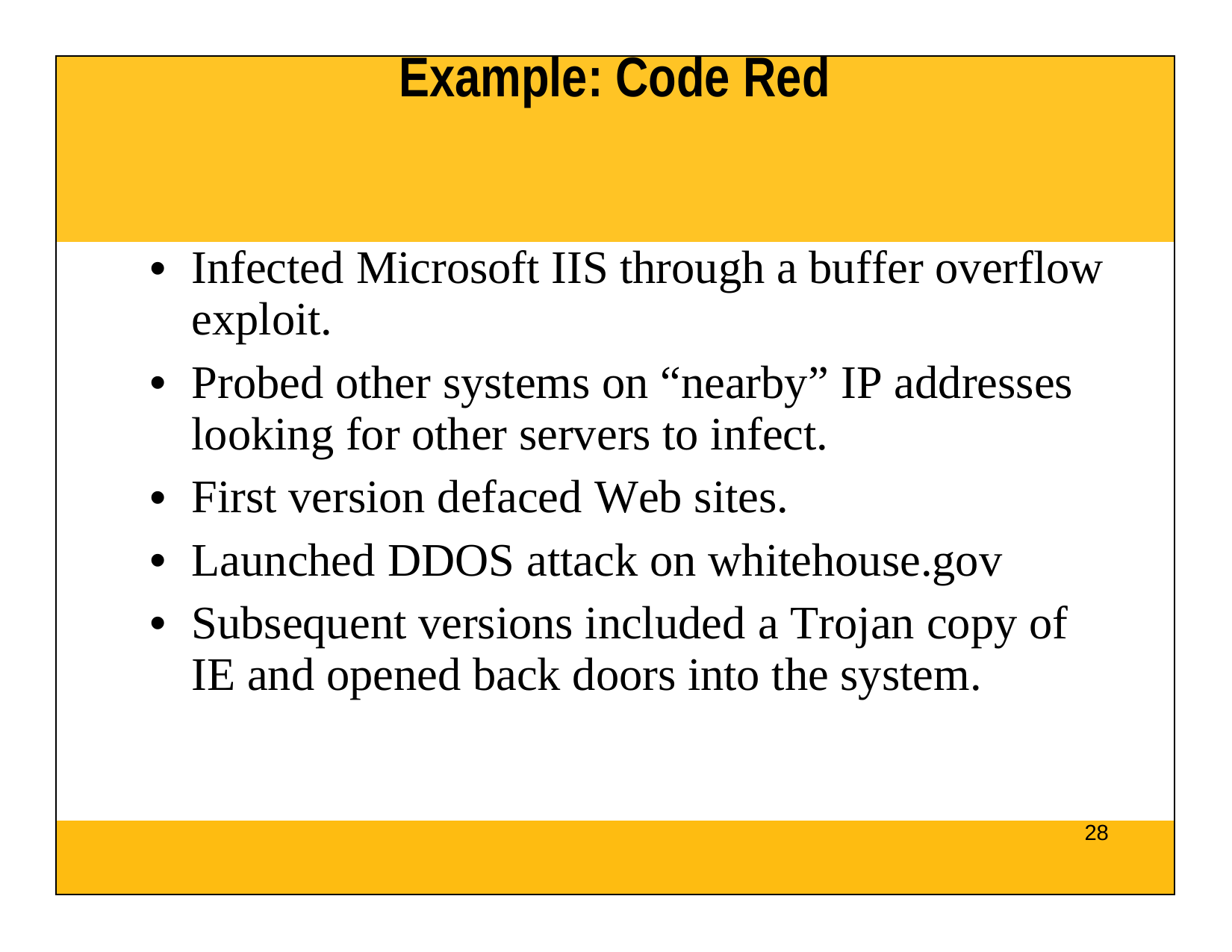

| Example: Code Red |
| --- |
| Infected Microsoft IIS through a buffer overflow exploit. Probed other systems on “nearby” IP addresses looking for other servers to infect. First version defaced Web sites. Launched DDOS attack on whitehouse.gov Subsequent versions included a Trojan copy of IE and opened back doors into the system. |
| 28 |